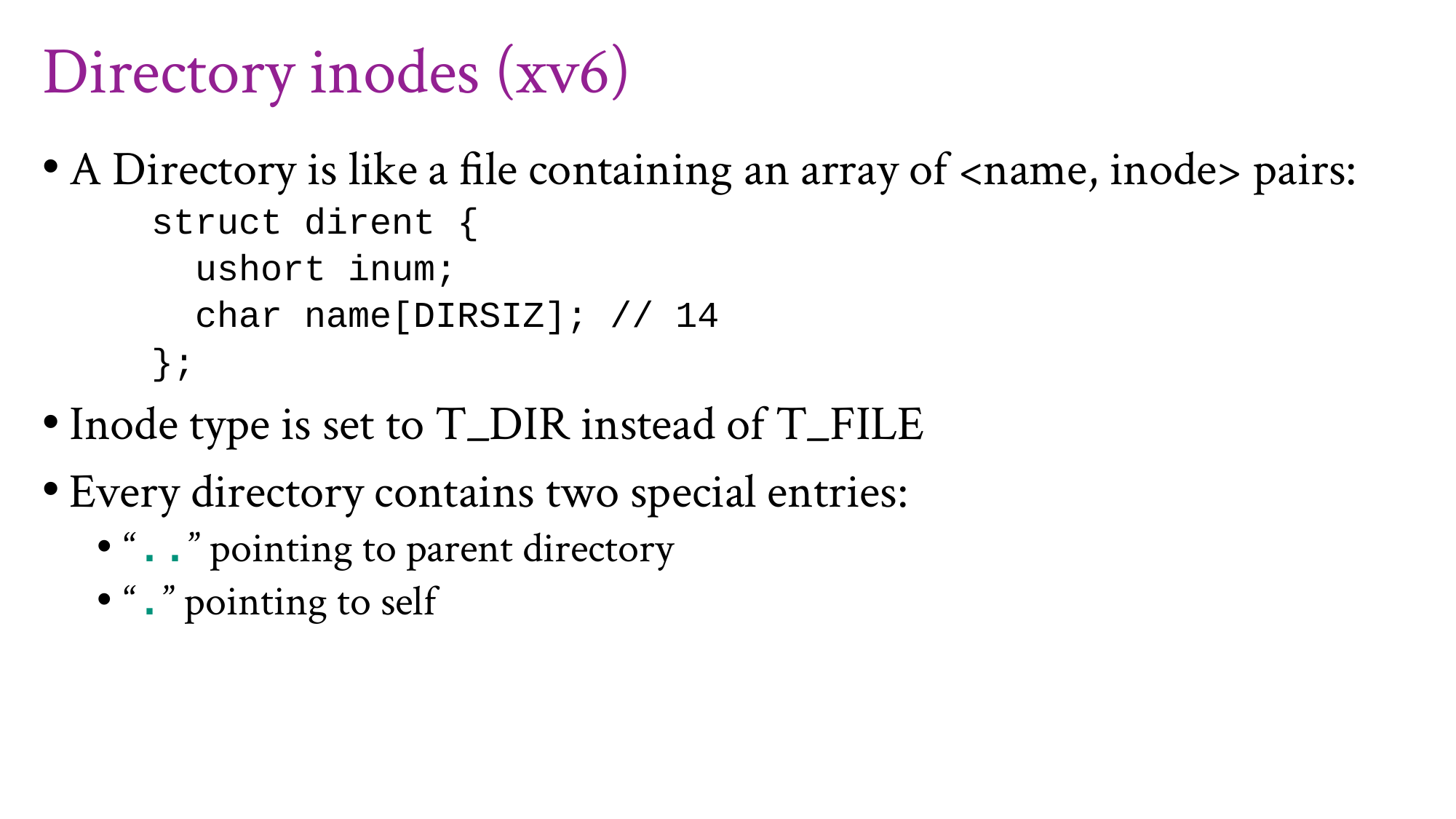

# Directory inodes (xv6)
A Directory is like a file containing an array of <name, inode> pairs:
struct dirent {
  ushort inum;
  char name[DIRSIZ]; // 14
};
Inode type is set to T_DIR instead of T_FILE
Every directory contains two special entries:
“..” pointing to parent directory
“.” pointing to self